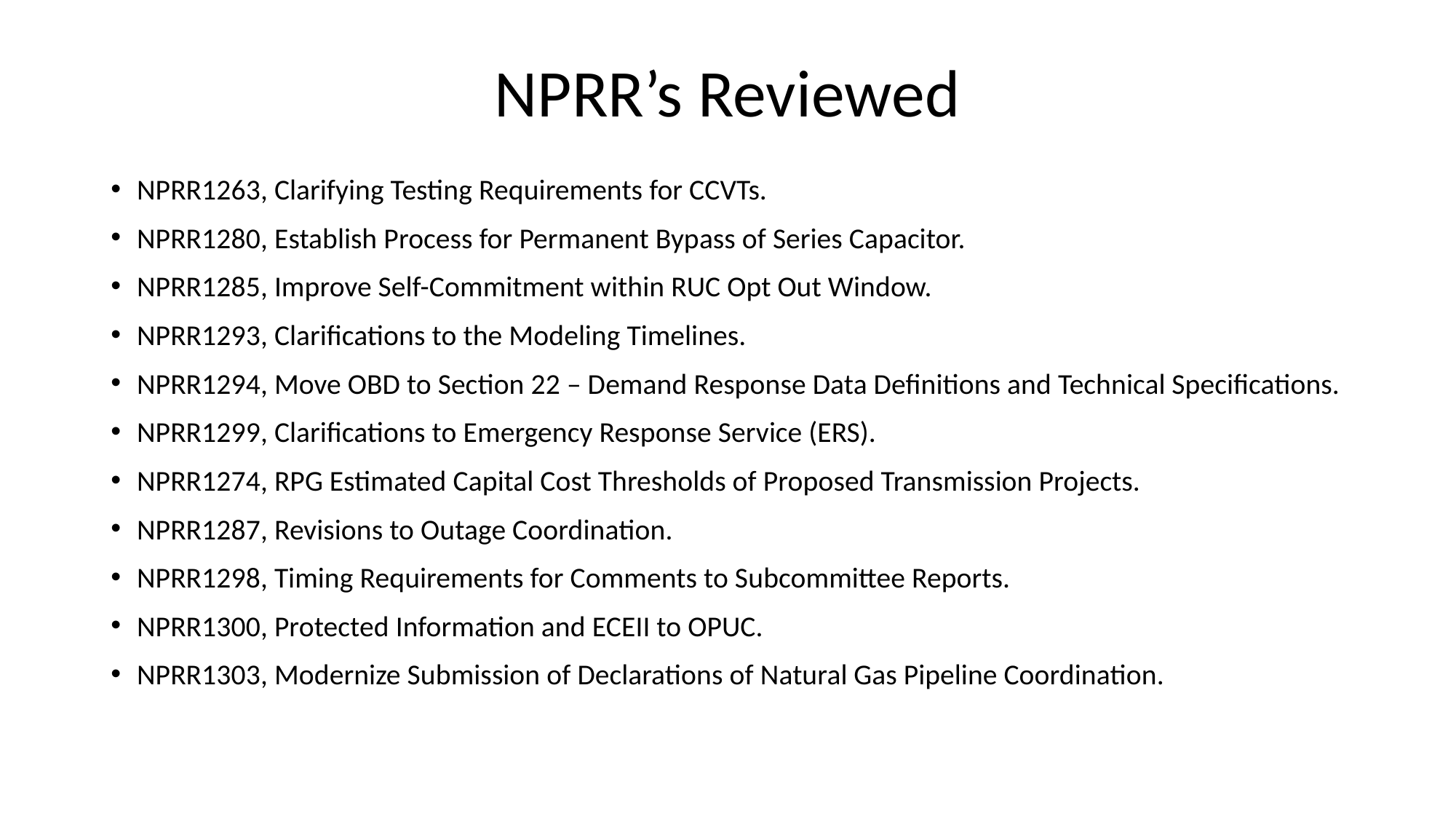

# NPRR’s Reviewed
NPRR1263, Clarifying Testing Requirements for CCVTs.
NPRR1280, Establish Process for Permanent Bypass of Series Capacitor.
NPRR1285, Improve Self-Commitment within RUC Opt Out Window.
NPRR1293, Clarifications to the Modeling Timelines.
NPRR1294, Move OBD to Section 22 – Demand Response Data Definitions and Technical Specifications.
NPRR1299, Clarifications to Emergency Response Service (ERS).
NPRR1274, RPG Estimated Capital Cost Thresholds of Proposed Transmission Projects.
NPRR1287, Revisions to Outage Coordination.
NPRR1298, Timing Requirements for Comments to Subcommittee Reports.
NPRR1300, Protected Information and ECEII to OPUC.
NPRR1303, Modernize Submission of Declarations of Natural Gas Pipeline Coordination.